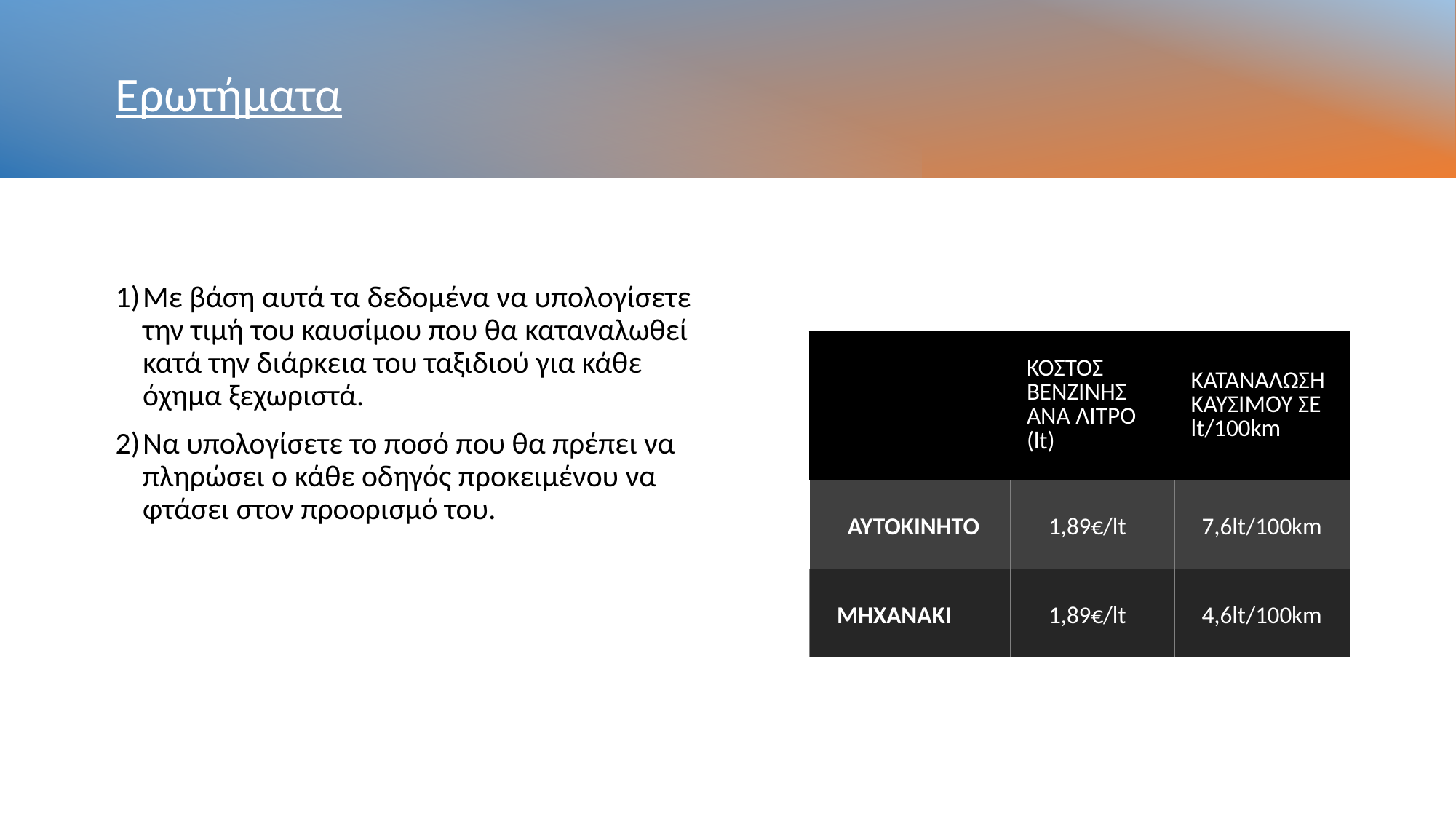

# Ερωτήματα
Με βάση αυτά τα δεδομένα να υπολογίσετε την τιμή του καυσίμου που θα καταναλωθεί κατά την διάρκεια του ταξιδιού για κάθε όχημα ξεχωριστά.
Να υπολογίσετε το ποσό που θα πρέπει να πληρώσει ο κάθε οδηγός προκειμένου να φτάσει στον προορισμό του.

|  | ΚΟΣΤΟΣ ΒΕΝΖΙΝΗΣ ΑΝΑ ΛΙΤΡΟ (lt) | ΚΑΤΑΝΑΛΩΣΗ ΚΑΥΣΙΜΟΥ ΣΕ lt/100km |
| --- | --- | --- |
| ΑΥΤΟΚΙΝΗΤΟ | 1,89€/lt | 7,6lt/100km |
| ΜΗΧΑΝΑΚΙ | 1,89€/lt | 4,6lt/100km |